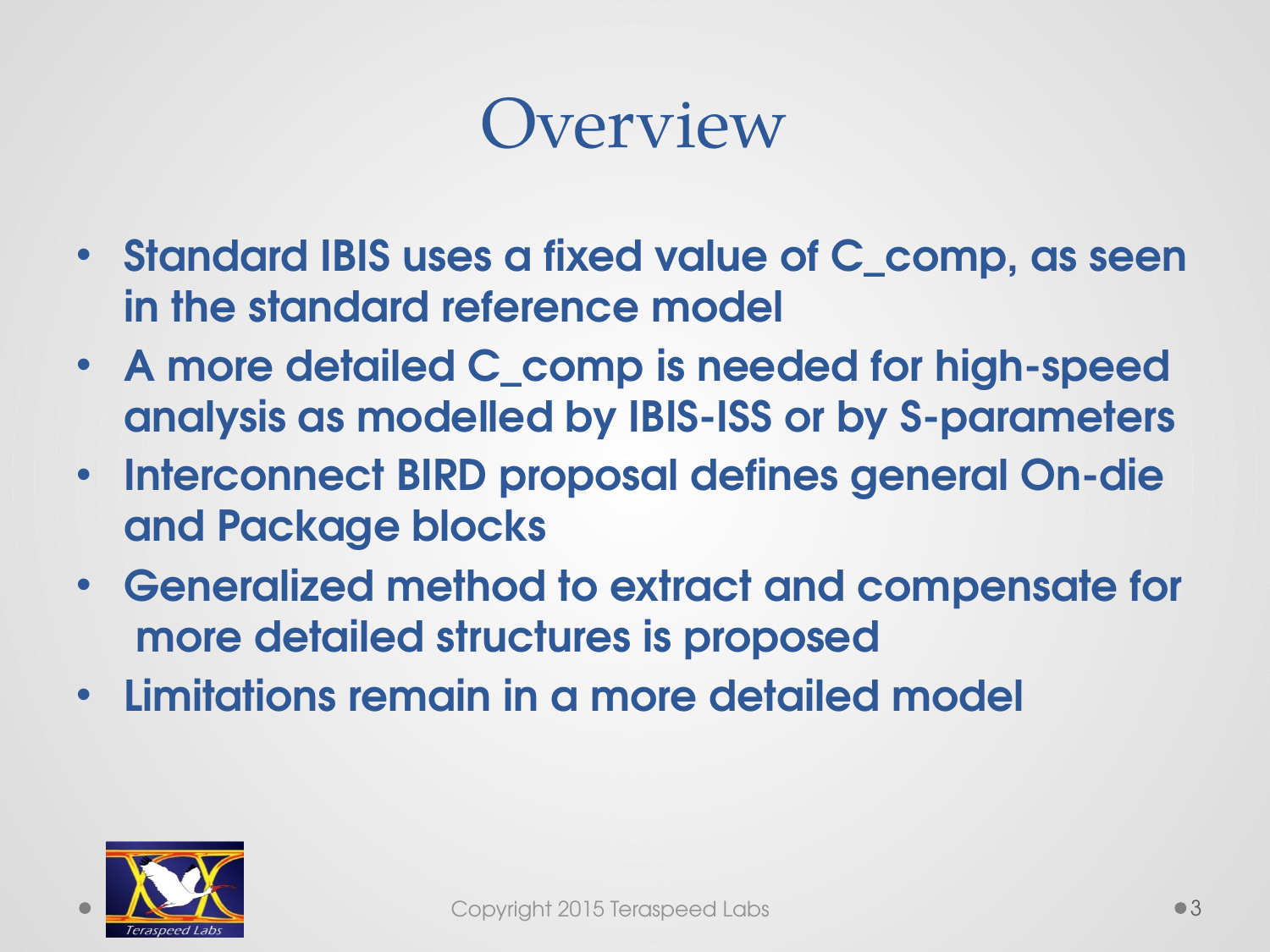

# Overview
Standard IBIS uses a fixed value of C_comp, as seen in the standard reference model
A more detailed C_comp is needed for high-speed analysis as modelled by IBIS-ISS or by S-parameters
Interconnect BIRD proposal defines general On-die and Package blocks
Generalized method to extract and compensate for  more detailed structures is proposed
Limitations remain in a more detailed model
3
Copyright 2015 Teraspeed Labs